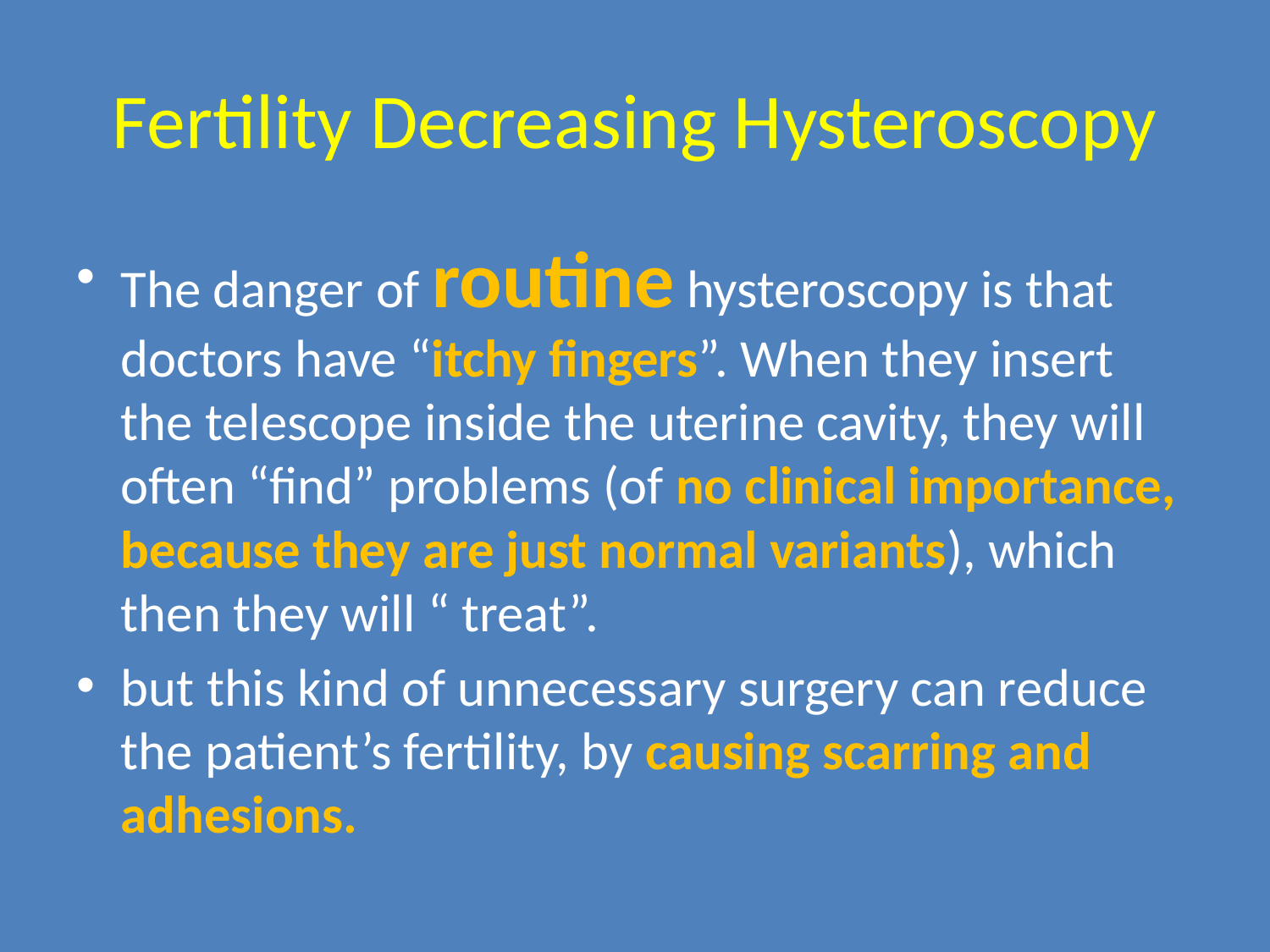

# Fertility Decreasing Hysteroscopy
The danger of routine hysteroscopy is that doctors have “itchy fingers”. When they insert the telescope inside the uterine cavity, they will often “find” problems (of no clinical importance, because they are just normal variants), which then they will “ treat”.
but this kind of unnecessary surgery can reduce the patient’s fertility, by causing scarring and adhesions.